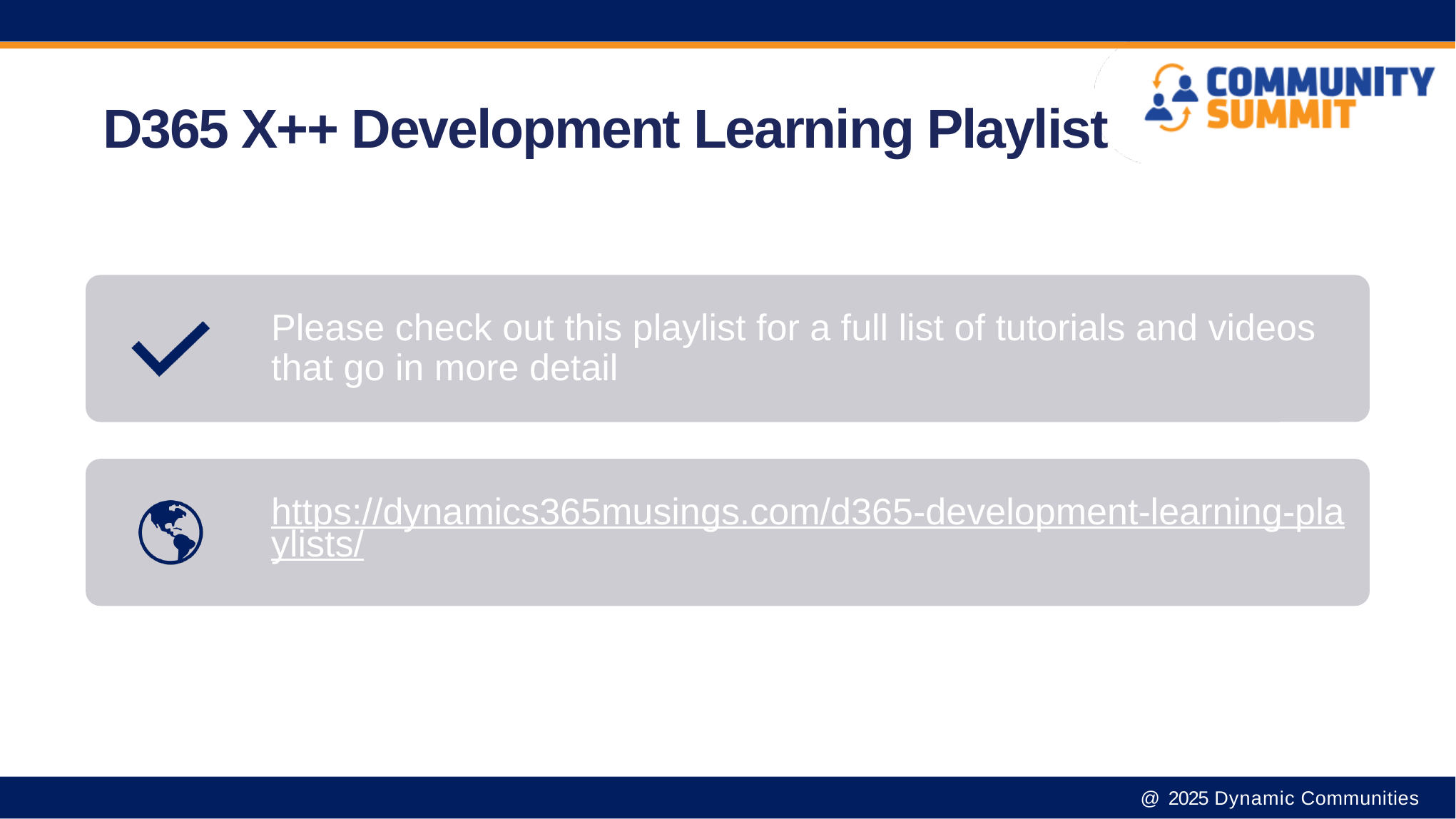

# D365 X++ Development Learning Playlist
Please check out this playlist for a full list of tutorials and videos that go in more detail
https://dynamics365musings.com/d365-development-learning-playlists/